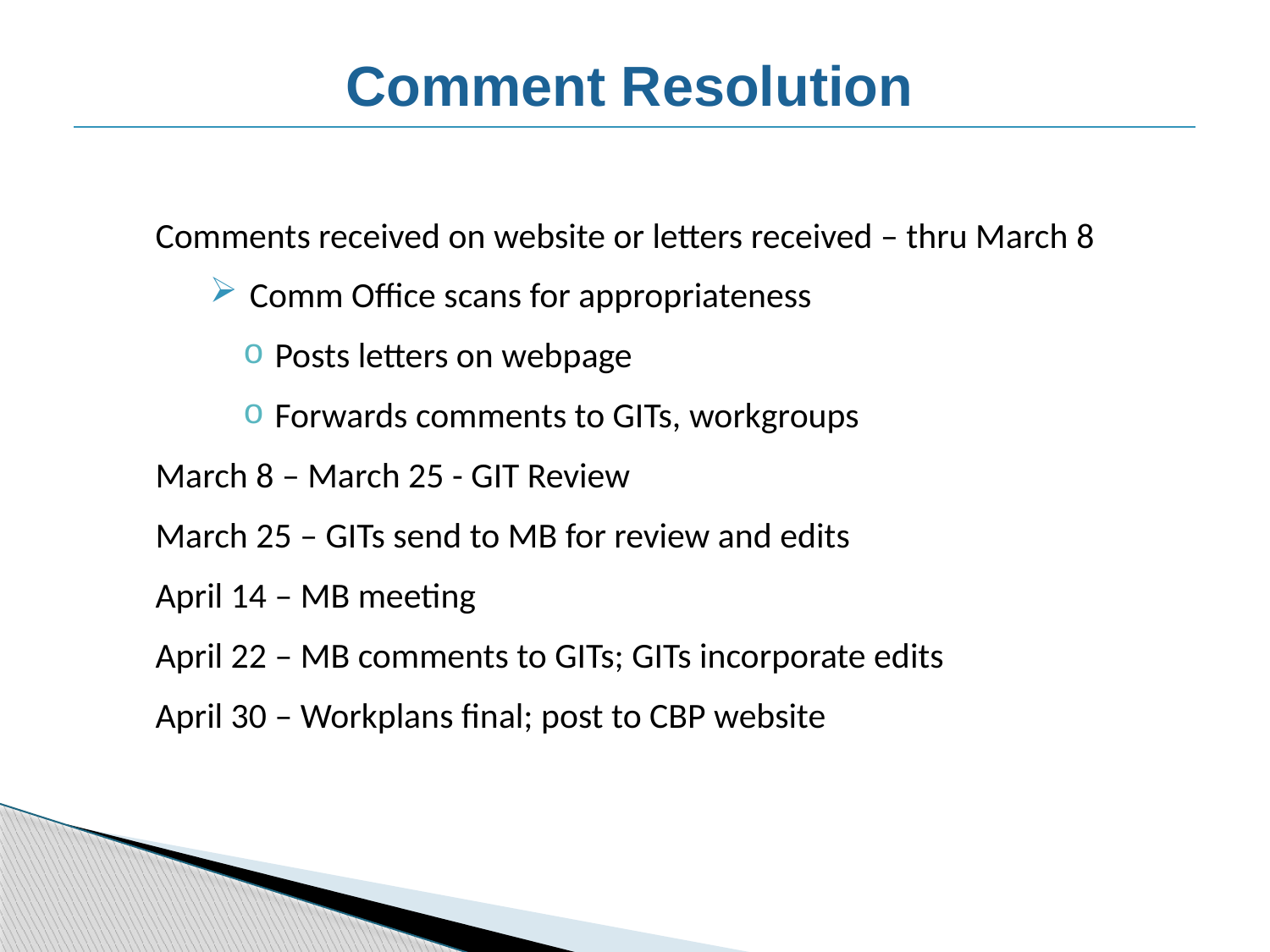

Comment Resolution
Comments received on website or letters received – thru March 8
 Comm Office scans for appropriateness
Posts letters on webpage
Forwards comments to GITs, workgroups
March 8 – March 25 - GIT Review
March 25 – GITs send to MB for review and edits
April 14 – MB meeting
April 22 – MB comments to GITs; GITs incorporate edits
April 30 – Workplans final; post to CBP website